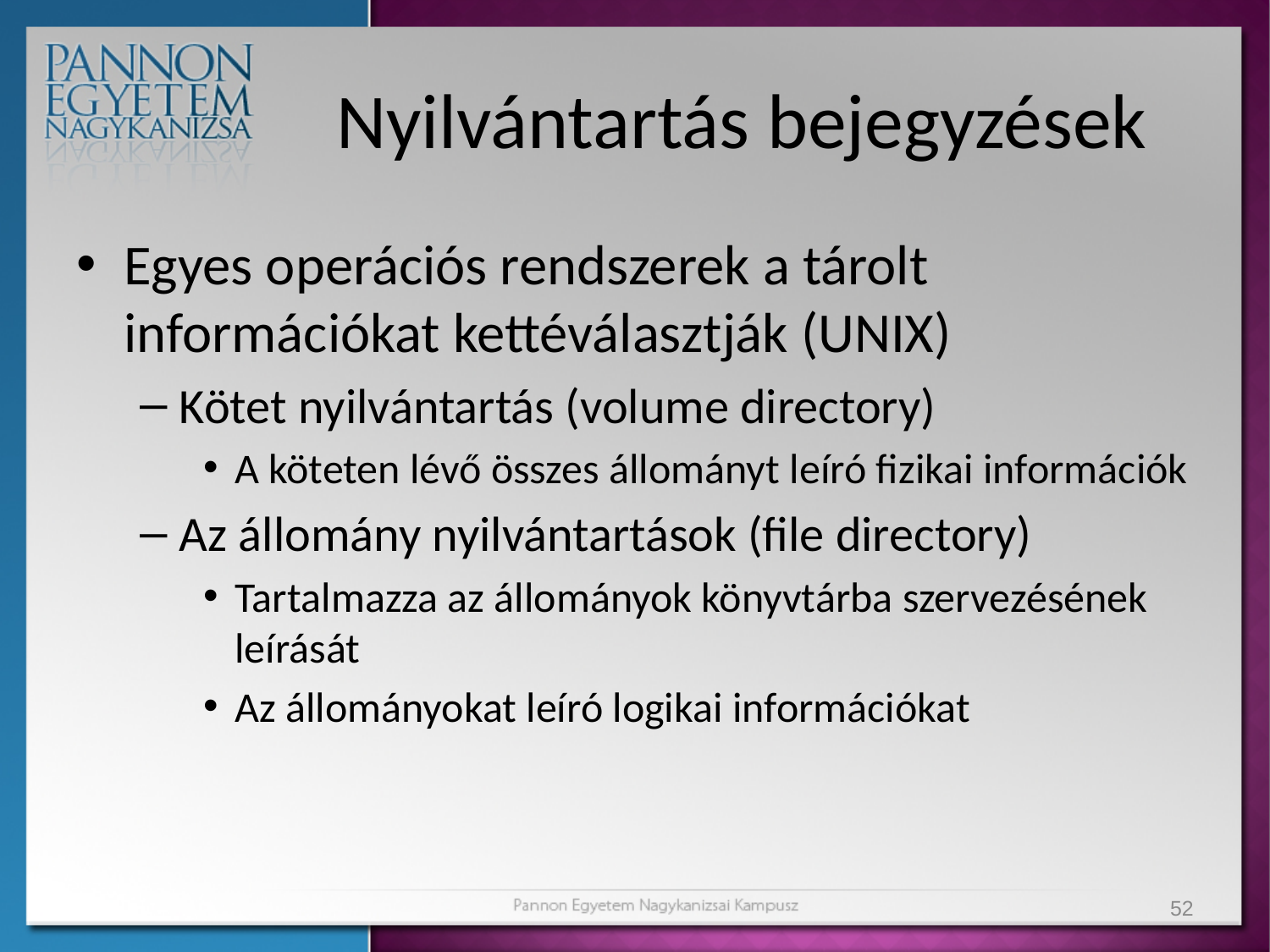

# Nyilvántartás bejegyzések
Egyes operációs rendszerek a tárolt információkat kettéválasztják (UNIX)
Kötet nyilvántartás (volume directory)
A köteten lévő összes állományt leíró fizikai információk
Az állomány nyilvántartások (file directory)
Tartalmazza az állományok könyvtárba szervezésének leírását
Az állományokat leíró logikai információkat
52